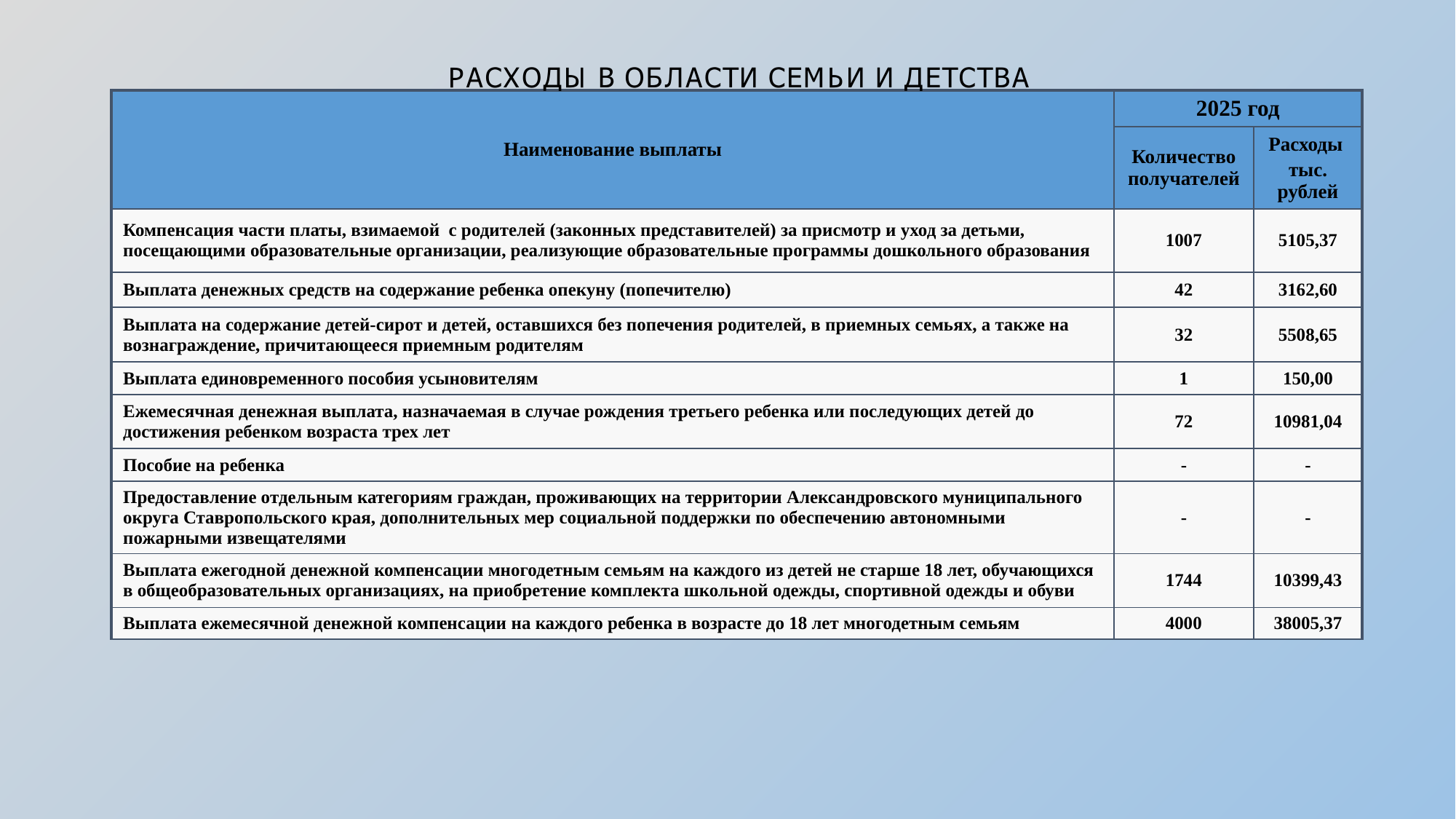

РАСХОДЫ В ОБЛАСТИ СЕМЬИ И ДЕТСТВА
| Наименование выплаты | 2025 год |  |
| --- | --- | --- |
|  | Количество получателей | Расходы тыс. рублей |
| Компенсация части платы, взимаемой с родителей (законных представителей) за присмотр и уход за детьми, посещающими образовательные организации, реализующие образовательные программы дошкольного образования | 1007 | 5105,37 |
| Выплата денежных средств на содержание ребенка опекуну (попечителю) | 42 | 3162,60 |
| Выплата на содержание детей-сирот и детей, оставшихся без попечения родителей, в приемных семьях, а также на вознаграждение, причитающееся приемным родителям | 32 | 5508,65 |
| Выплата единовременного пособия усыновителям | 1 | 150,00 |
| Ежемесячная денежная выплата, назначаемая в случае рождения третьего ребенка или последующих детей до достижения ребенком возраста трех лет | 72 | 10981,04 |
| Пособие на ребенка | - | - |
| Предоставление отдельным категориям граждан, проживающих на территории Александровского муниципального округа Ставропольского края, дополнительных мер социальной поддержки по обеспечению автономными пожарными извещателями | - | - |
| Выплата ежегодной денежной компенсации многодетным семьям на каждого из детей не старше 18 лет, обучающихся в общеобразовательных организациях, на приобретение комплекта школьной одежды, спортивной одежды и обуви | 1744 | 10399,43 |
| Выплата ежемесячной денежной компенсации на каждого ребенка в возрасте до 18 лет многодетным семьям | 4000 | 38005,37 |